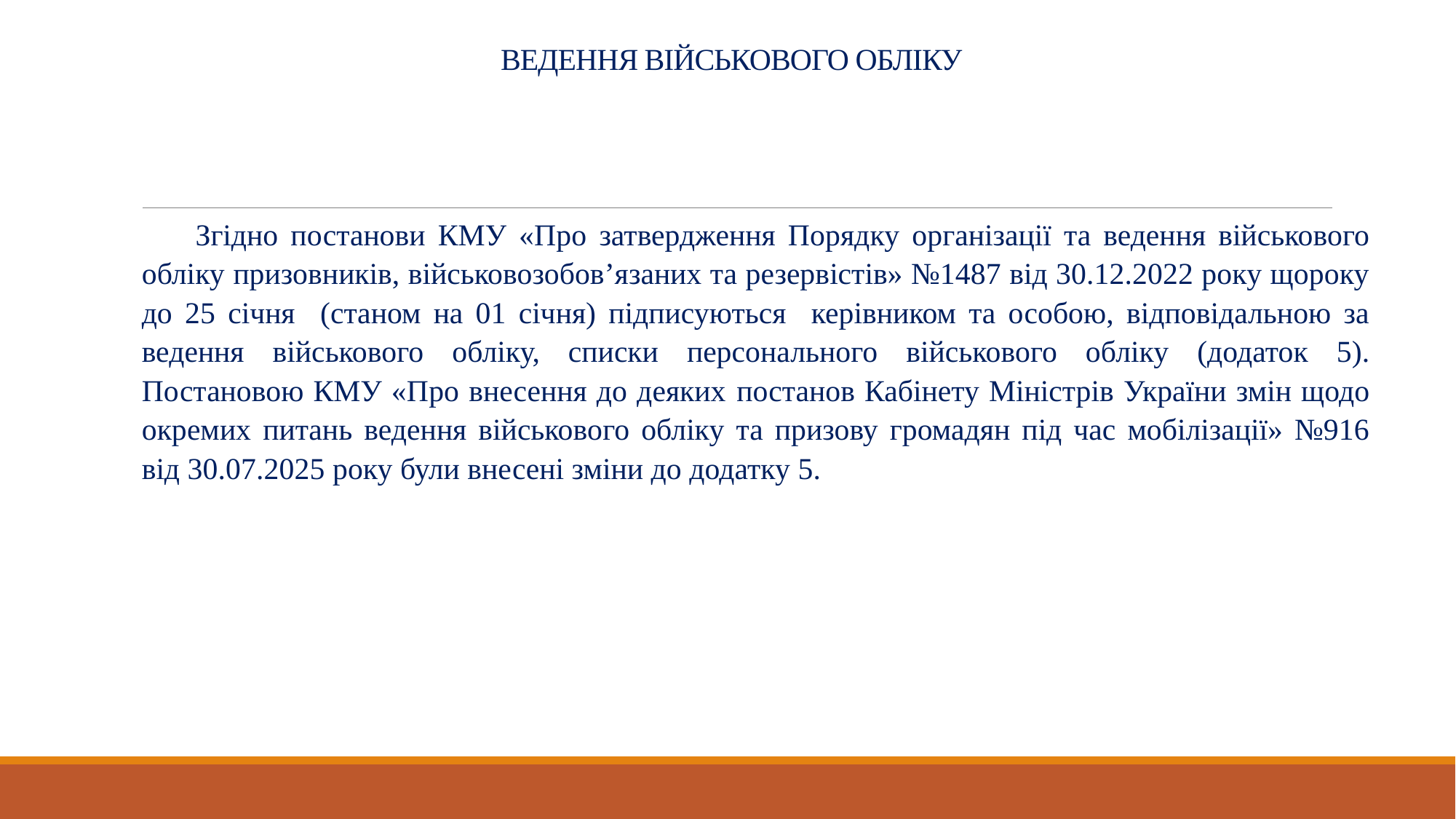

# ВЕДЕННЯ ВІЙСЬКОВОГО ОБЛІКУ
Згідно постанови КМУ «Про затвердження Порядку організації та ведення військового обліку призовників, військовозобов’язаних та резервістів» №1487 від 30.12.2022 року щороку до 25 січня  (станом на 01 січня) підписуються  керівником та особою, відповідальною за ведення військового обліку, списки персонального військового обліку (додаток 5). Постановою КМУ «Про внесення до деяких постанов Кабінету Міністрів України змін щодо окремих питань ведення військового обліку та призову громадян під час мобілізації» №916 від 30.07.2025 року були внесені зміни до додатку 5.